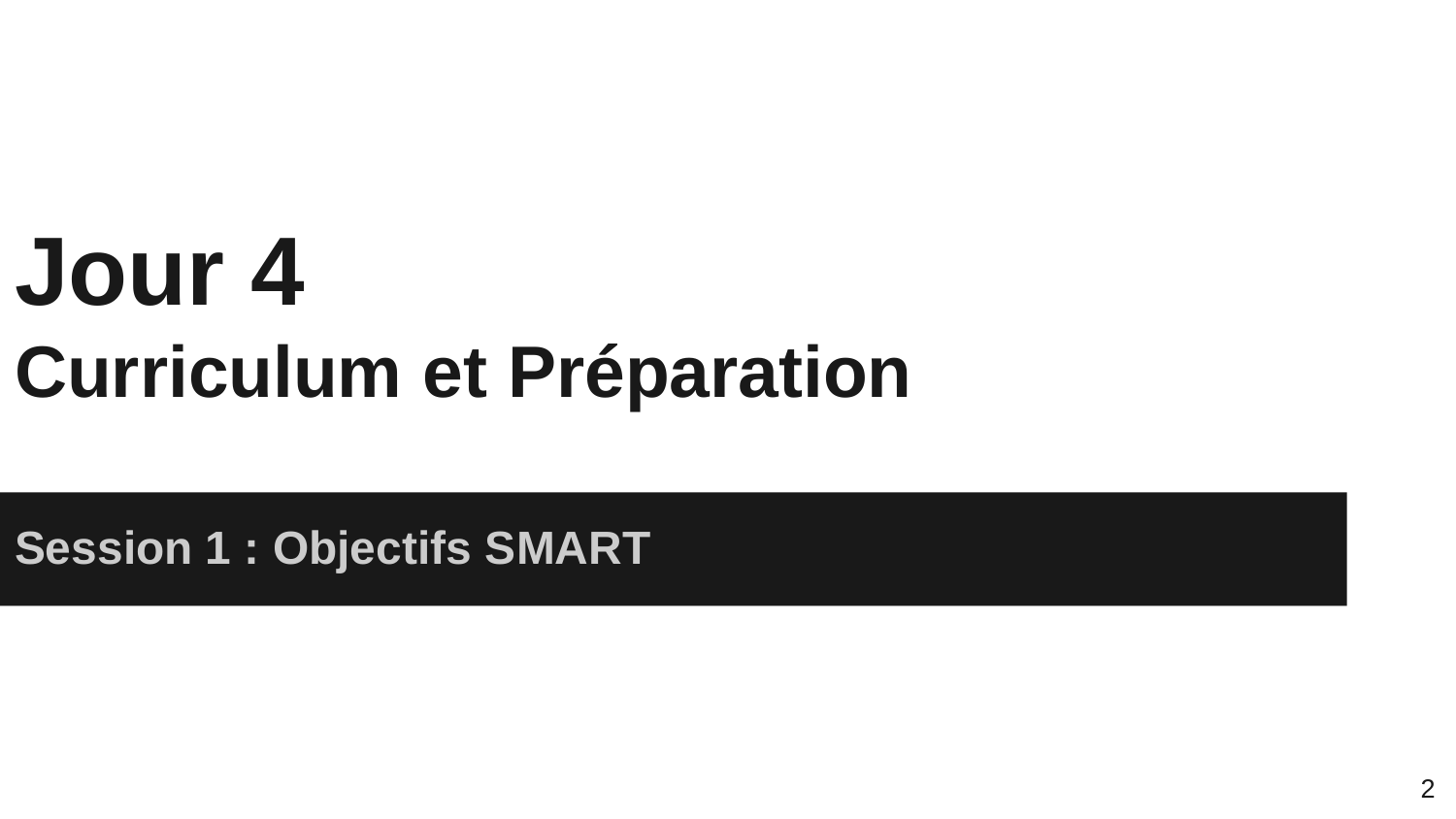

# Jour 4
Curriculum et Préparation
Session 1 : Objectifs SMART
2